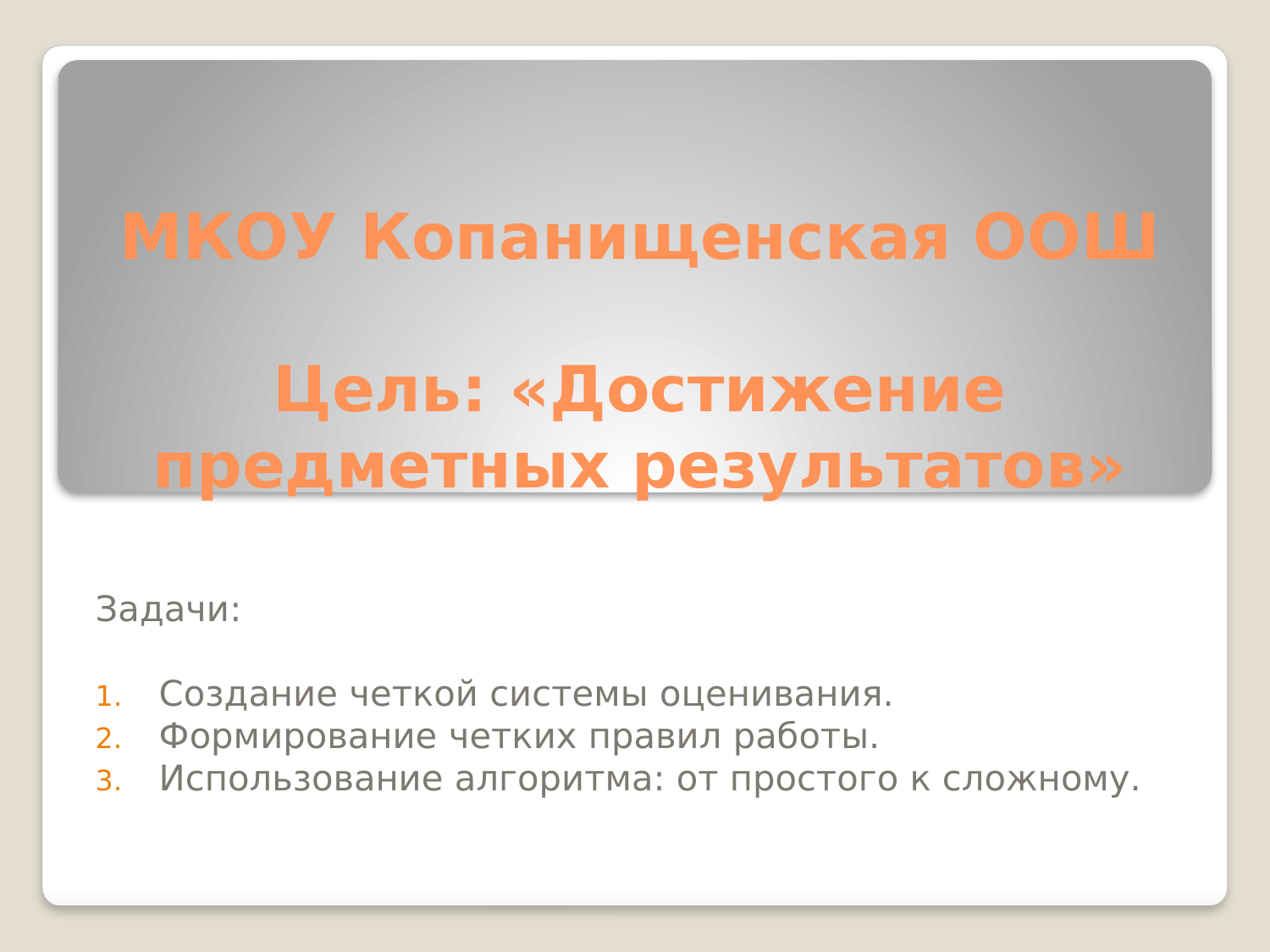

# МКОУ Копанищенская ООШ Цель: «Достижение предметных результатов»
Задачи:

Создание четкой системы оценивания.
Формирование четких правил работы.
Использование алгоритма: от простого к сложному.